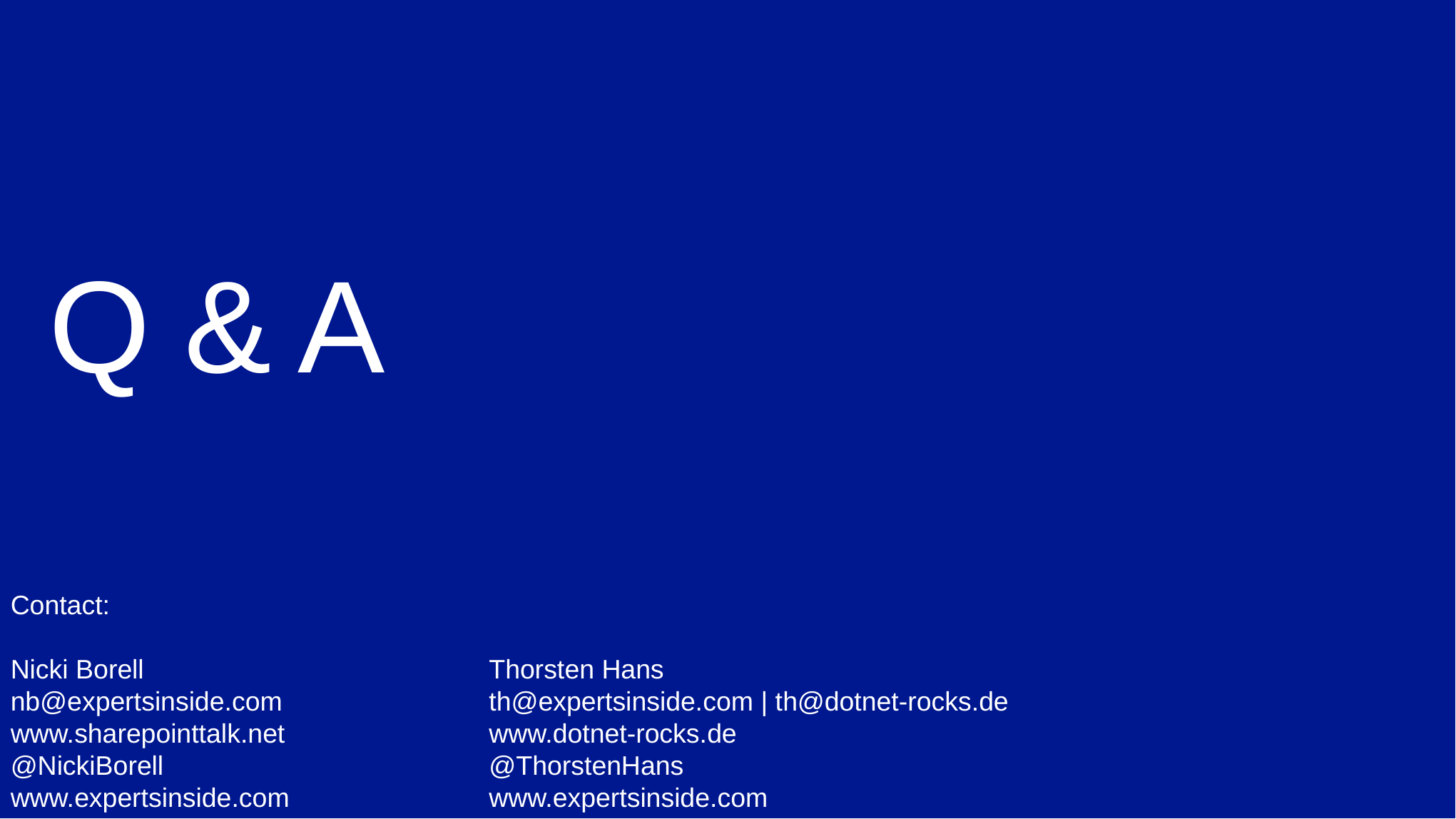

# Q & A
Contact:

Nicki Borell
nb@expertsinside.com
www.sharepointtalk.net
@NickiBorell
www.expertsinside.com

Thorsten Hans
th@expertsinside.com | th@dotnet-rocks.de
www.dotnet-rocks.de
@ThorstenHans
www.expertsinside.com